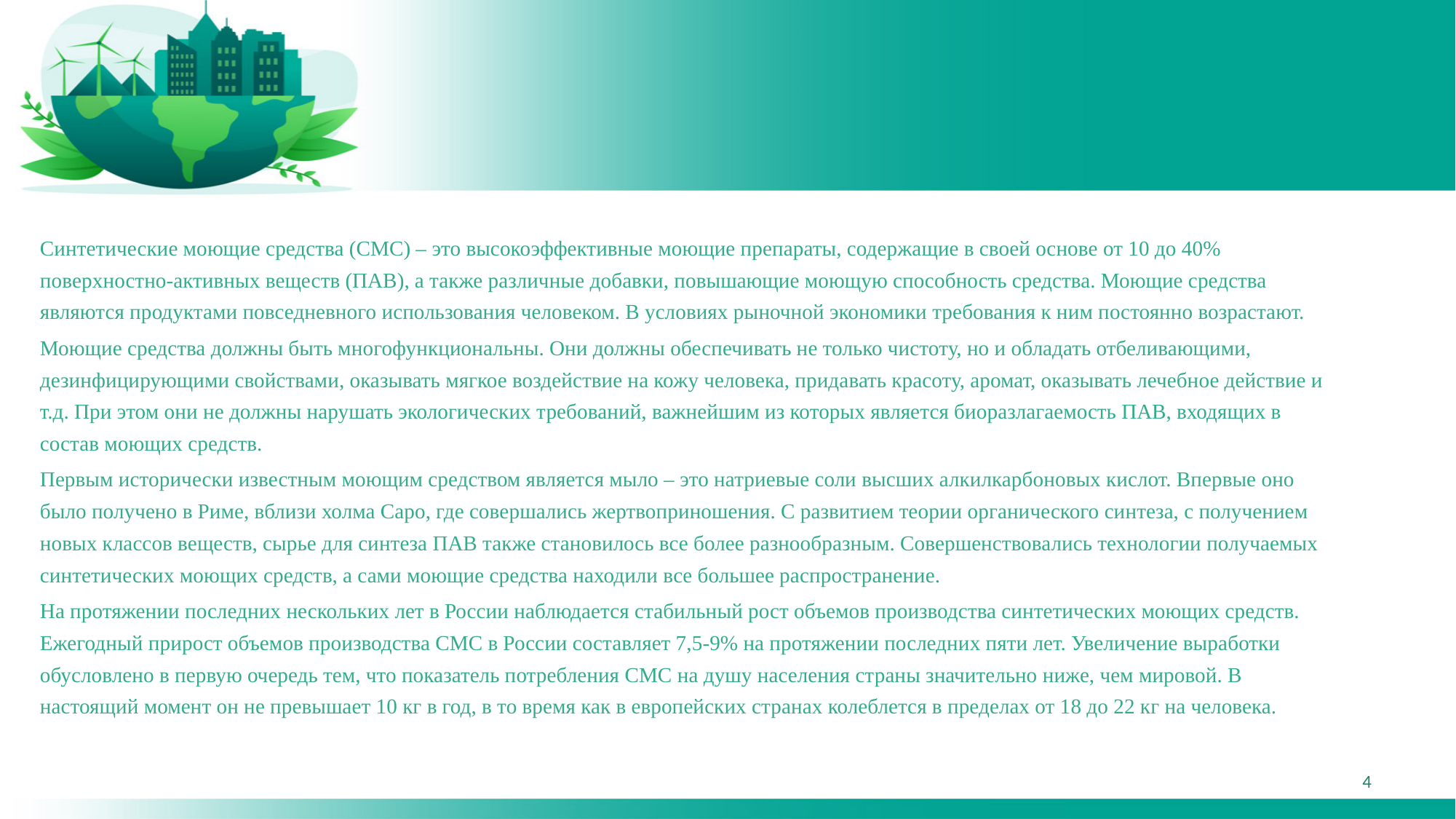

#
Синтетические моющие средства (СМС) – это высокоэффективные моющие препараты, содержащие в своей основе от 10 до 40% поверхностно-активных веществ (ПАВ), а также различные добавки, повышающие моющую способность средства. Моющие средства являются продуктами повседневного использования человеком. В условиях рыночной экономики требования к ним постоянно возрастают.
Моющие средства должны быть многофункциональны. Они должны обеспечивать не только чистоту, но и обладать отбеливающими, дезинфицирующими свойствами, оказывать мягкое воздействие на кожу человека, придавать красоту, аромат, оказывать лечебное действие и т.д. При этом они не должны нарушать экологических требований, важнейшим из которых является биоразлагаемость ПАВ, входящих в состав моющих средств.
Первым исторически известным моющим средством является мыло – это натриевые соли высших алкилкарбоновых кислот. Впервые оно было получено в Риме, вблизи холма Саро, где совершались жертвоприношения. С развитием теории органического синтеза, с получением новых классов веществ, сырье для синтеза ПАВ также становилось все более разнообразным. Cовершенствовались технологии получаемых cинтетических моющих средств, а сами моющие средства находили все большее распространение.
На протяжении последних нескольких лет в России наблюдается стабильный рост объемов производства синтетических моющих средств. Ежегодный прирост объемов производства СМС в России составляет 7,5-9% на протяжении последних пяти лет. Увеличение выработки обусловлено в первую очередь тем, что показатель потребления СМС на душу населения страны значительно ниже, чем мировой. В настоящий момент он не превышает 10 кг в год, в то время как в европейских странах колеблется в пределах от 18 до 22 кг на человека.

4